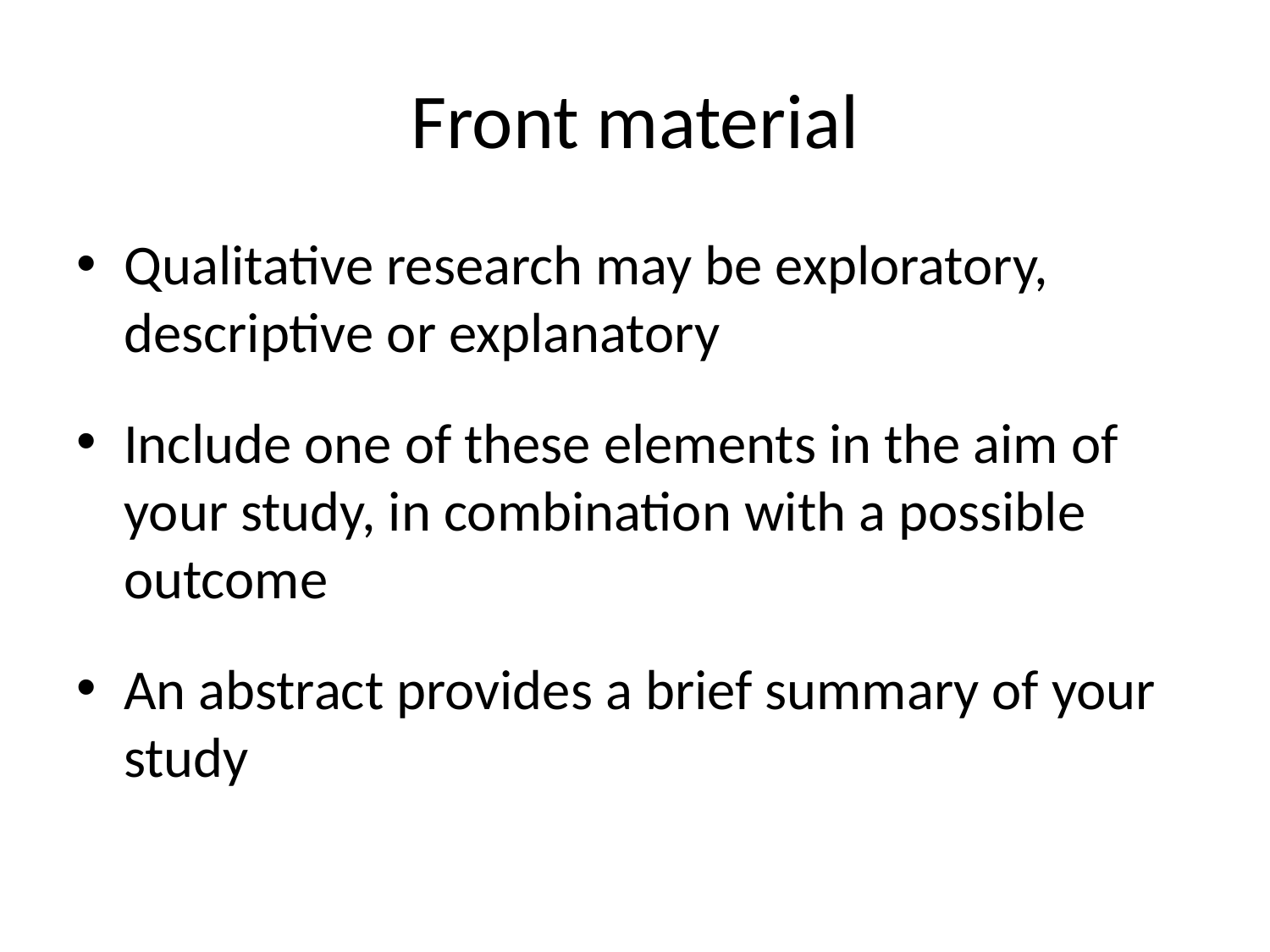

# Front material
Qualitative research may be exploratory, descriptive or explanatory
Include one of these elements in the aim of your study, in combination with a possible outcome
An abstract provides a brief summary of your study